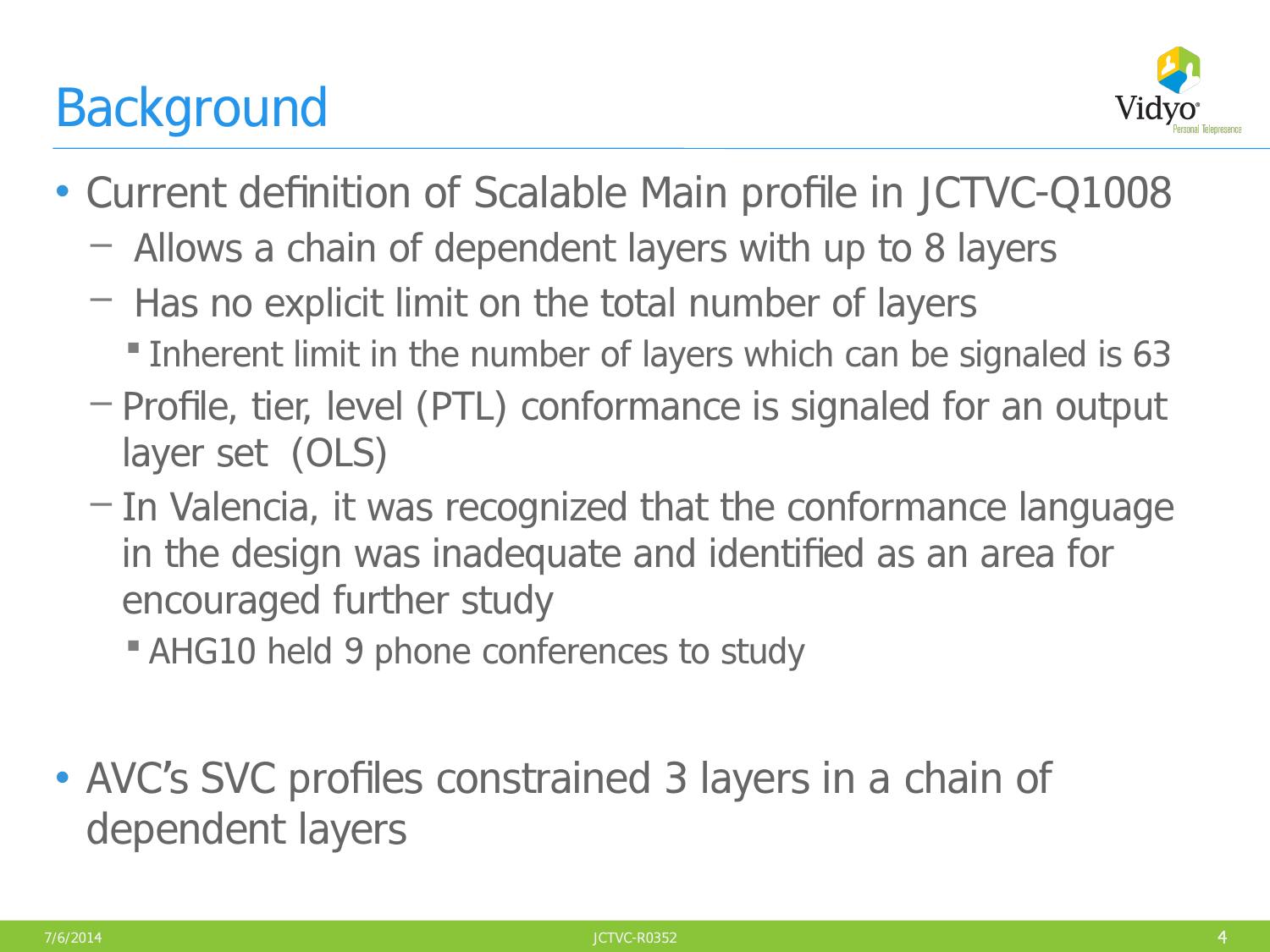

# Background
Current definition of Scalable Main profile in JCTVC-Q1008
 Allows a chain of dependent layers with up to 8 layers
 Has no explicit limit on the total number of layers
Inherent limit in the number of layers which can be signaled is 63
Profile, tier, level (PTL) conformance is signaled for an output layer set  (OLS)
In Valencia, it was recognized that the conformance language in the design was inadequate and identified as an area for encouraged further study
AHG10 held 9 phone conferences to study

AVC’s SVC profiles constrained 3 layers in a chain of dependent layers